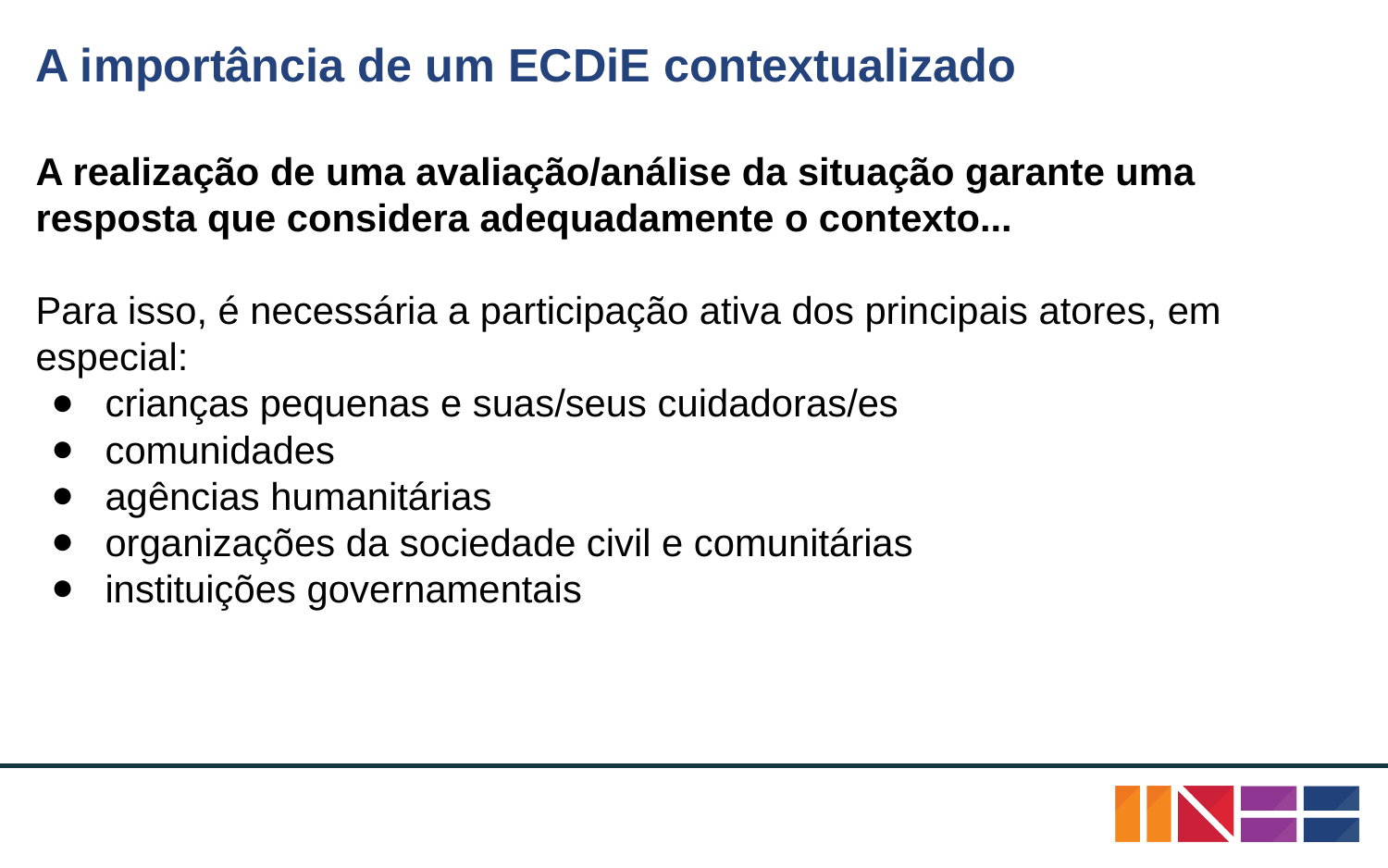

# A importância de um ECDiE contextualizado

A realização de uma avaliação/análise da situação garante uma resposta que considera adequadamente o contexto...

Para isso, é necessária a participação ativa dos principais atores, em especial:
crianças pequenas e suas/seus cuidadoras/es
comunidades
agências humanitárias
organizações da sociedade civil e comunitárias
instituições governamentais